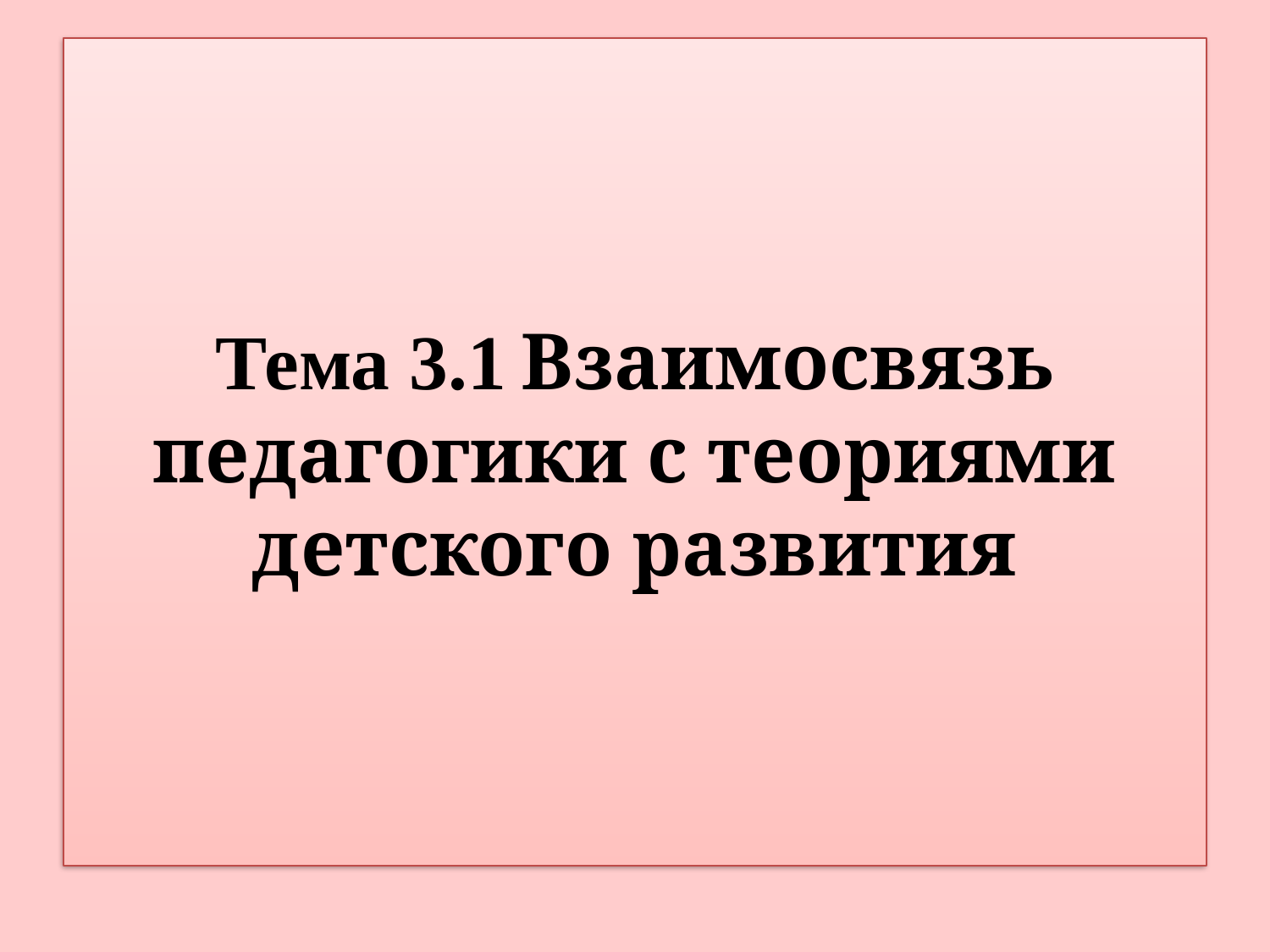

# Тема 3.1 Взаимосвязь педагогики с теориями детского развития